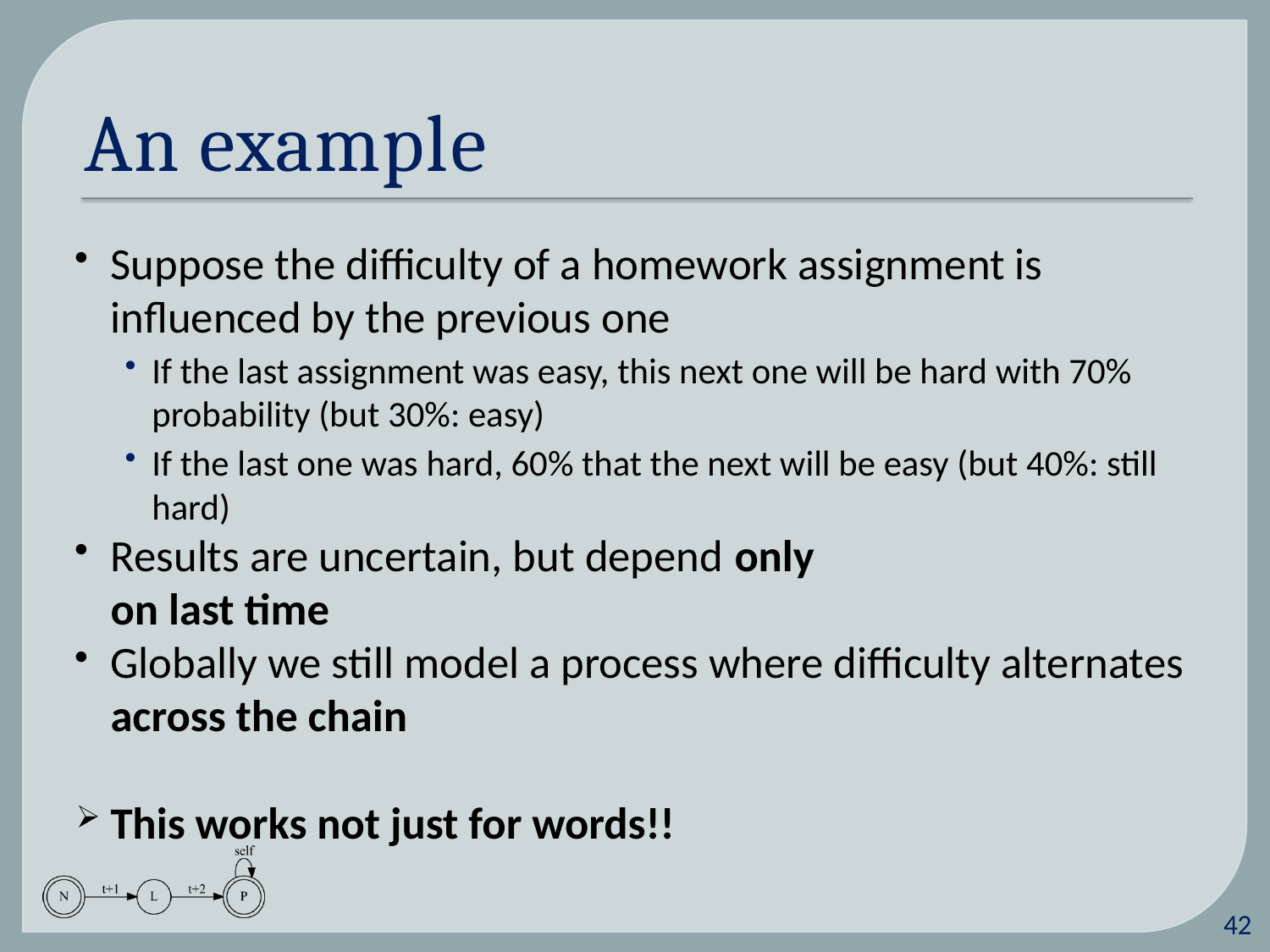

# An example
Suppose the difficulty of a homework assignment is influenced by the previous one
If the last assignment was easy, this next one will be hard with 70% probability (but 30%: easy)
If the last one was hard, 60% that the next will be easy (but 40%: still hard)
Results are uncertain, but depend only
on last time
Globally we still model a process where difficulty alternates across the chain

This works not just for words!!

42